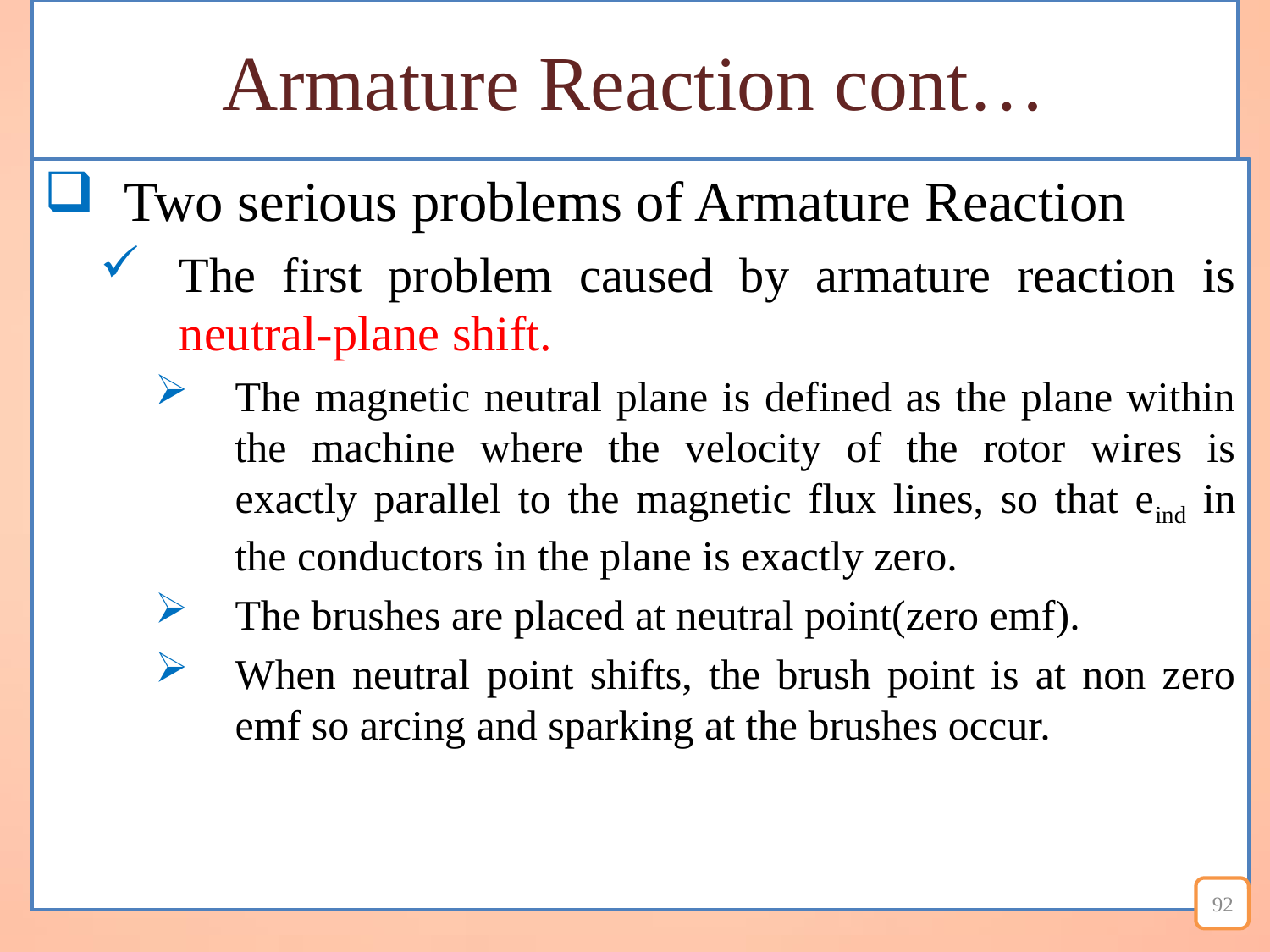

# Armature Reaction cont…
Two serious problems of Armature Reaction
The first problem caused by armature reaction is neutral-plane shift.
The magnetic neutral plane is defined as the plane within the machine where the velocity of the rotor wires is exactly parallel to the magnetic flux lines, so that eind in the conductors in the plane is exactly zero.
The brushes are placed at neutral point(zero emf).
When neutral point shifts, the brush point is at non zero emf so arcing and sparking at the brushes occur.

92